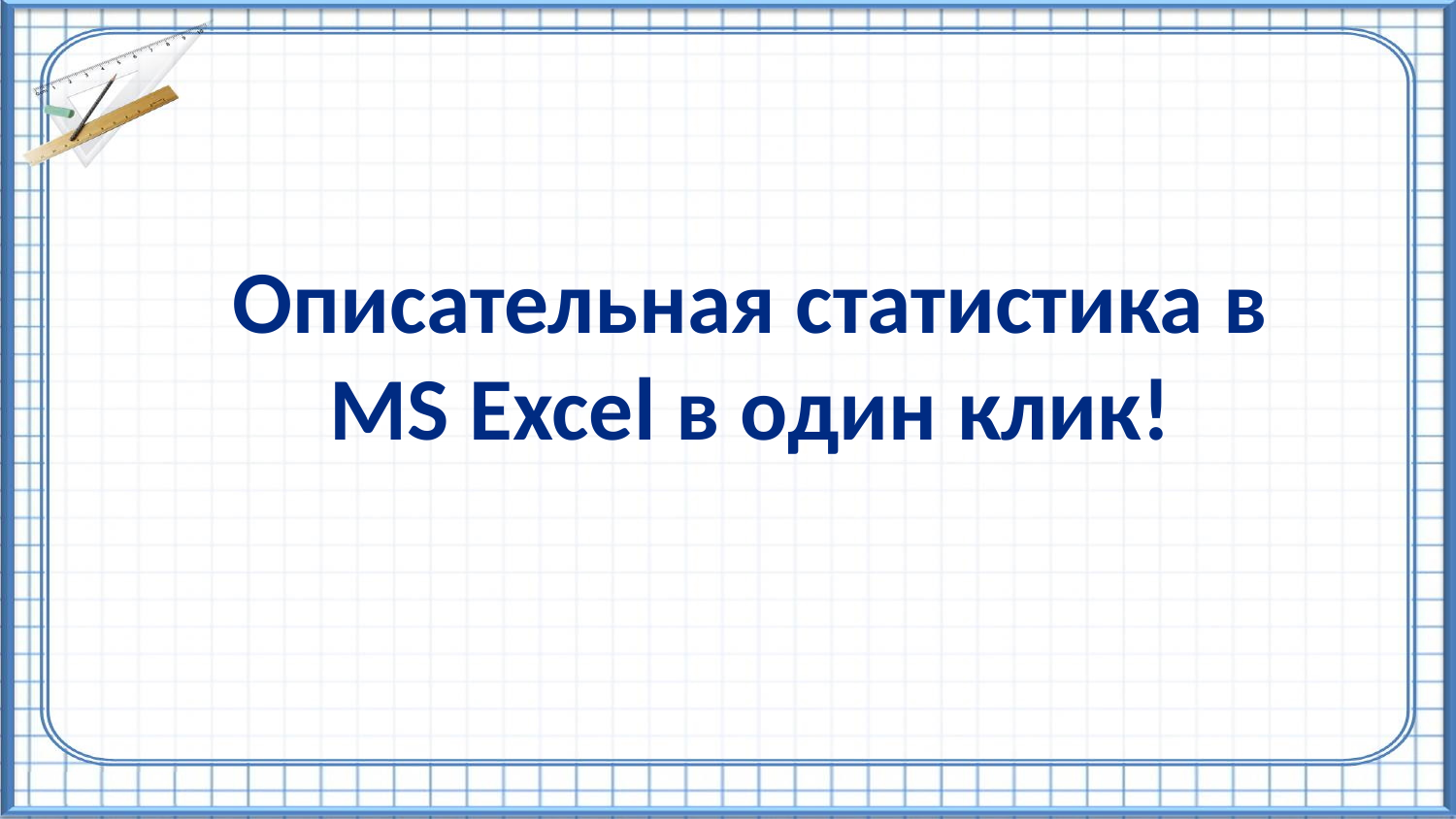

Описательная статистика в MS Excel в один клик!